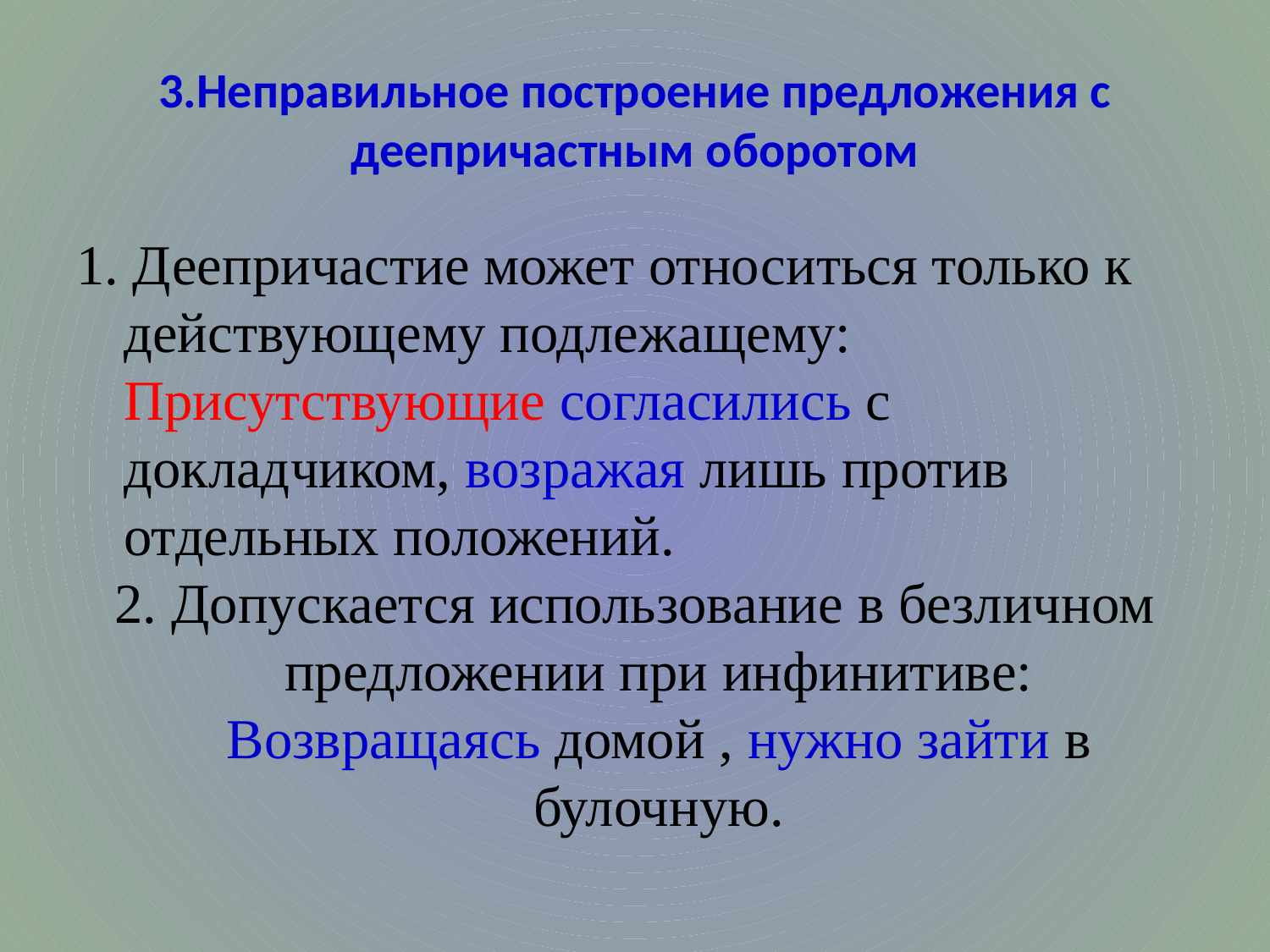

# 3.Неправильное построение предложения с деепричастным оборотом
1. Деепричастие может относиться только к действующему подлежащему:  Присутствующие согласились с докладчиком, возражая лишь против отдельных положений.
2. Допускается использование в безличном предложении при инфинитиве: Возвращаясь домой , нужно зайти в булочную.